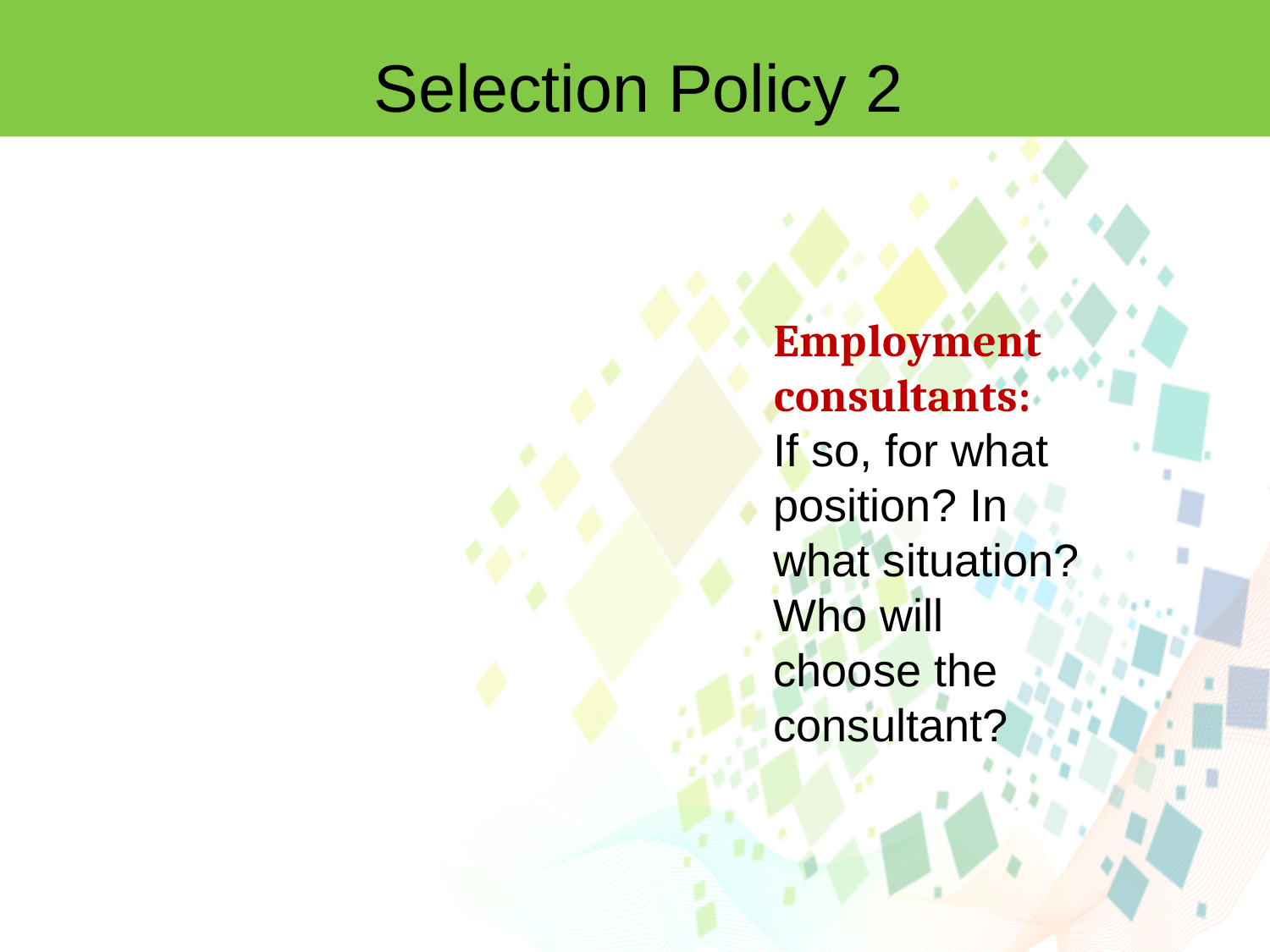

Selection Policy 2
Employment consultants:
If so, for what position? In what situation? Who will choose the consultant?